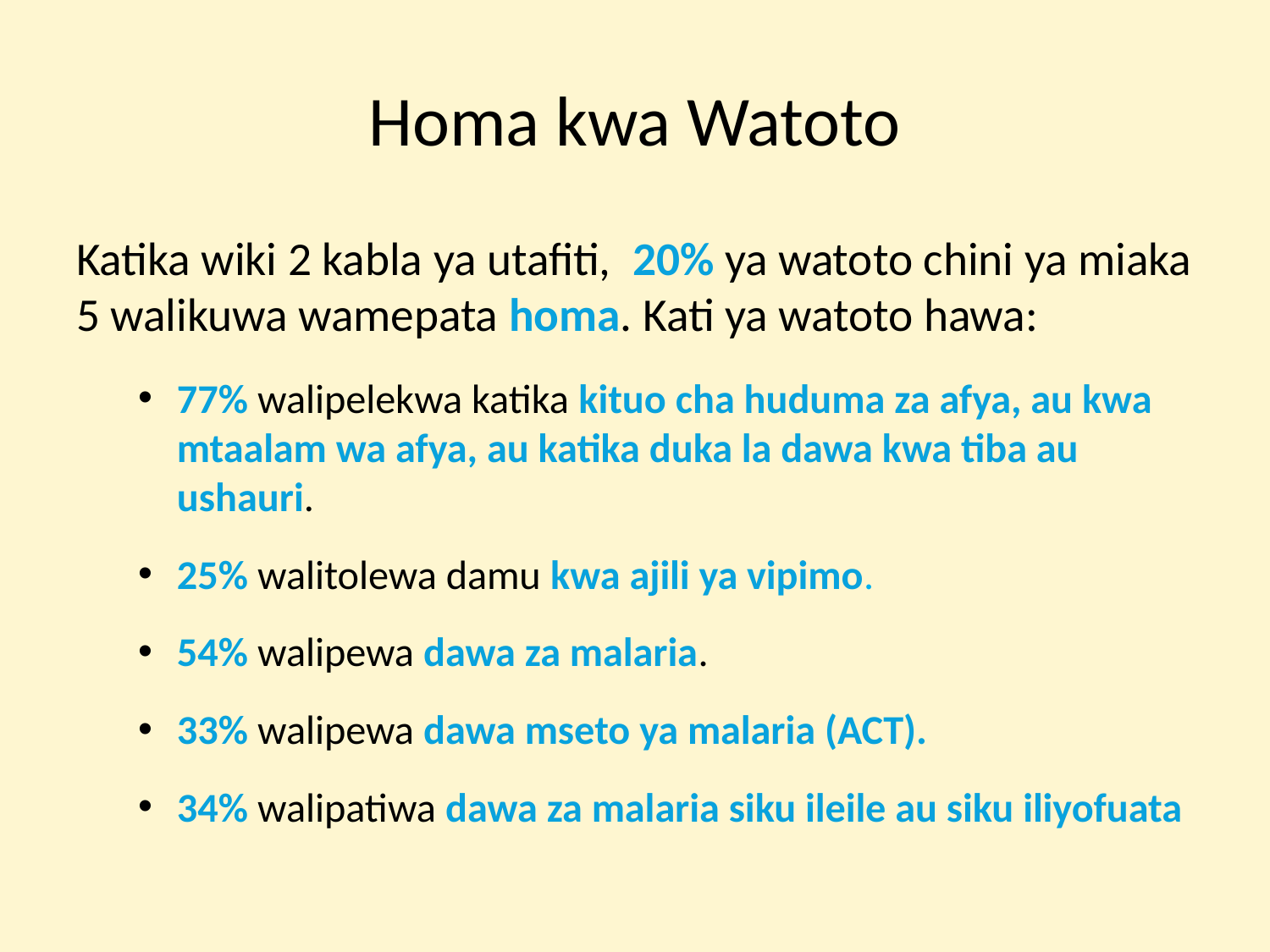

# Homa kwa Watoto
Katika wiki 2 kabla ya utafiti,  20% ya watoto chini ya miaka 5 walikuwa wamepata homa. Kati ya watoto hawa:
77% walipelekwa katika kituo cha huduma za afya, au kwa mtaalam wa afya, au katika duka la dawa kwa tiba au ushauri.
25% walitolewa damu kwa ajili ya vipimo.
54% walipewa dawa za malaria.
33% walipewa dawa mseto ya malaria (ACT).
34% walipatiwa dawa za malaria siku ileile au siku iliyofuata